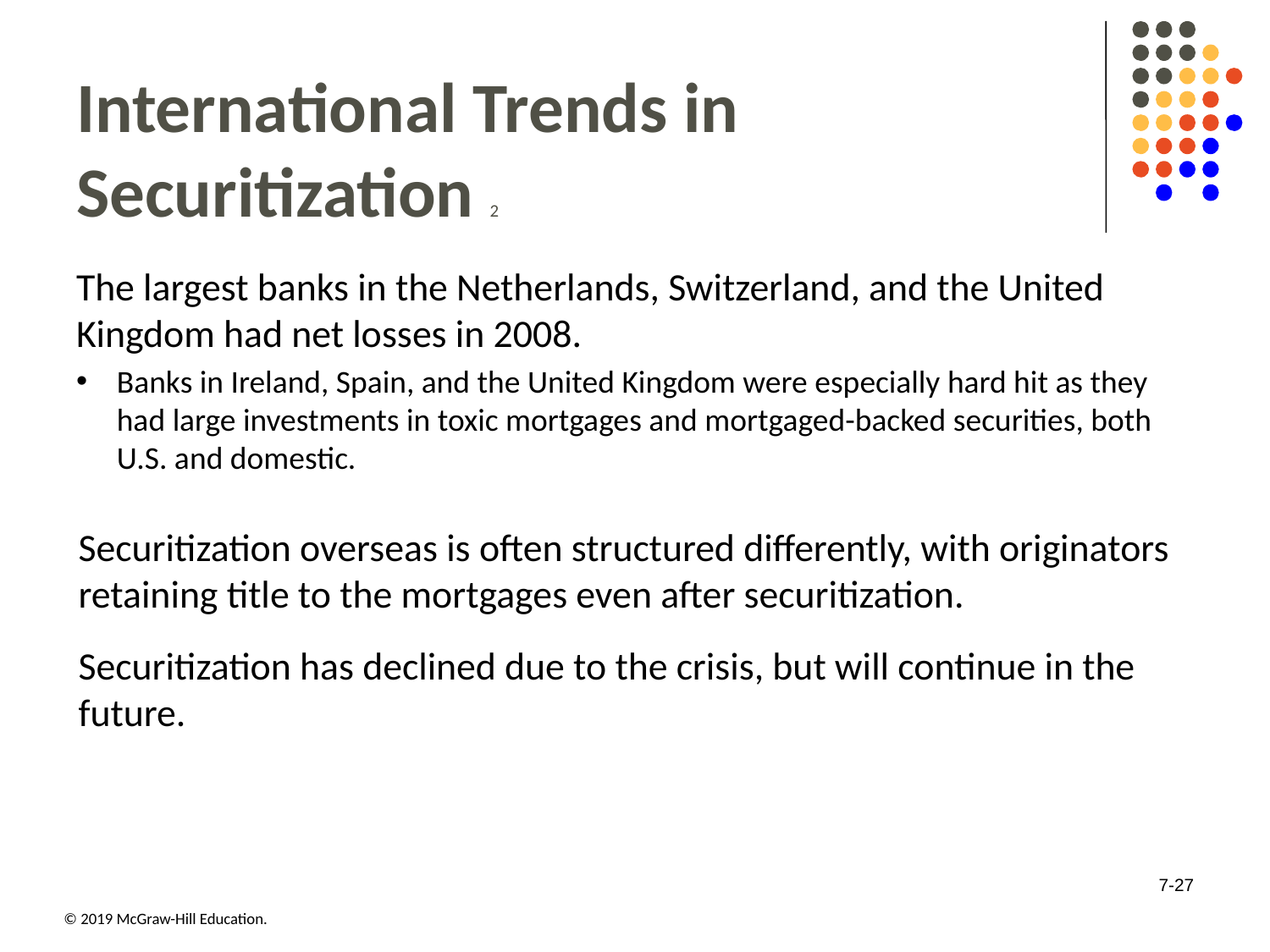

# International Trends in Securitization 2
The largest banks in the Netherlands, Switzerland, and the United Kingdom had net losses in 2008.
Banks in Ireland, Spain, and the United Kingdom were especially hard hit as they had large investments in toxic mortgages and mortgaged-backed securities, both U.S. and domestic.
Securitization overseas is often structured differently, with originators retaining title to the mortgages even after securitization.
Securitization has declined due to the crisis, but will continue in the future.
7-27